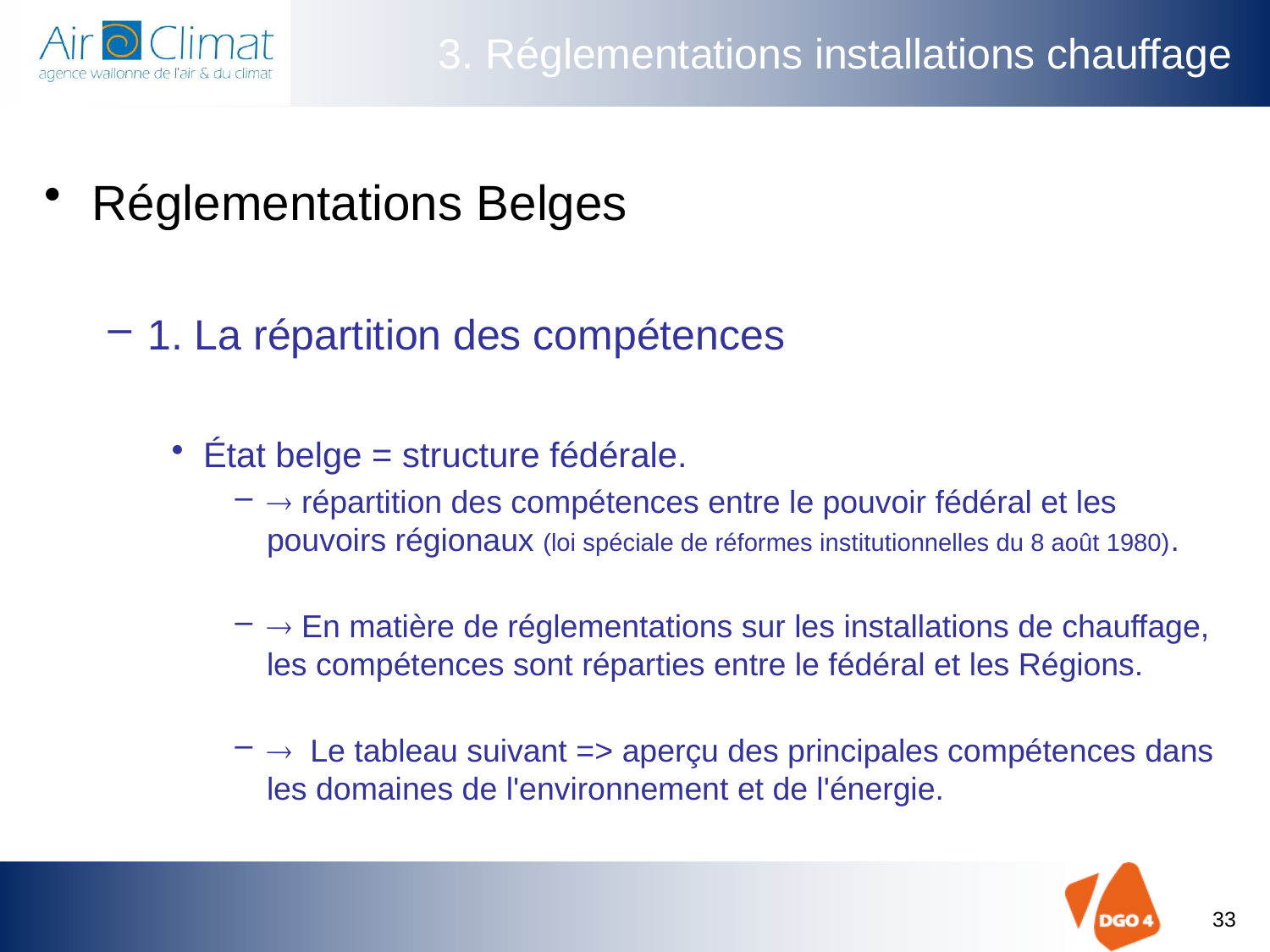

# 3. Réglementations installations chauffage

Réglementations Belges

1. La répartition des compétences

État belge = structure fédérale.
→ répartition des compétences entre le pouvoir fédéral et les pouvoirs régionaux (loi spéciale de réformes institutionnelles du 8 août 1980).

→ En matière de réglementations sur les installations de chauffage, les compétences sont réparties entre le fédéral et les Régions.

→  Le tableau suivant => aperçu des principales compétences dans les domaines de l'environnement et de l'énergie.

33